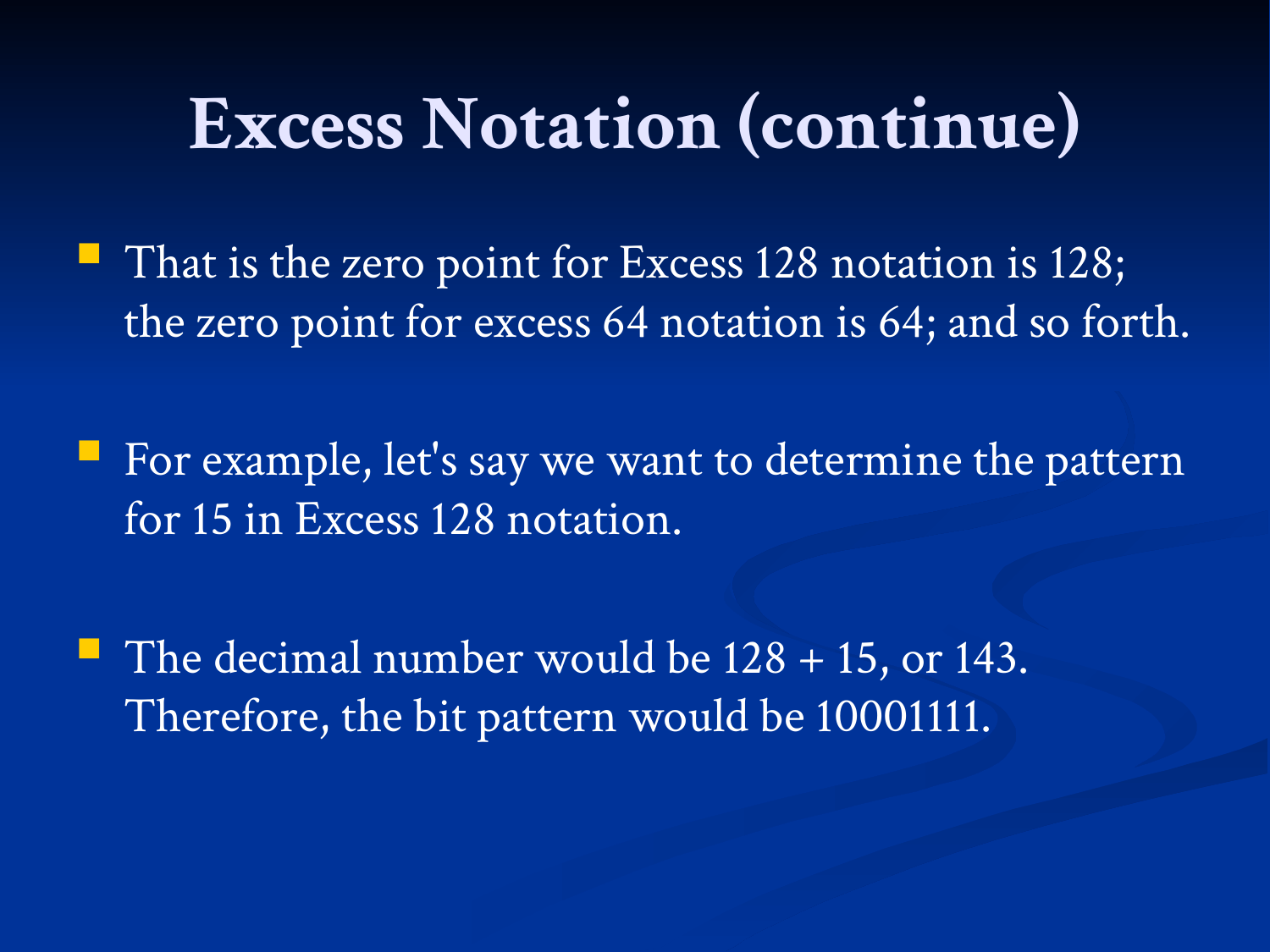

# Excess Notation (continue)
That is the zero point for Excess 128 notation is 128;  the zero point for excess 64 notation is 64; and so forth.

For example, let's say we want to determine the pattern for 15 in Excess 128 notation.

The decimal number would be 128 + 15, or 143.  Therefore, the bit pattern would be 10001111.